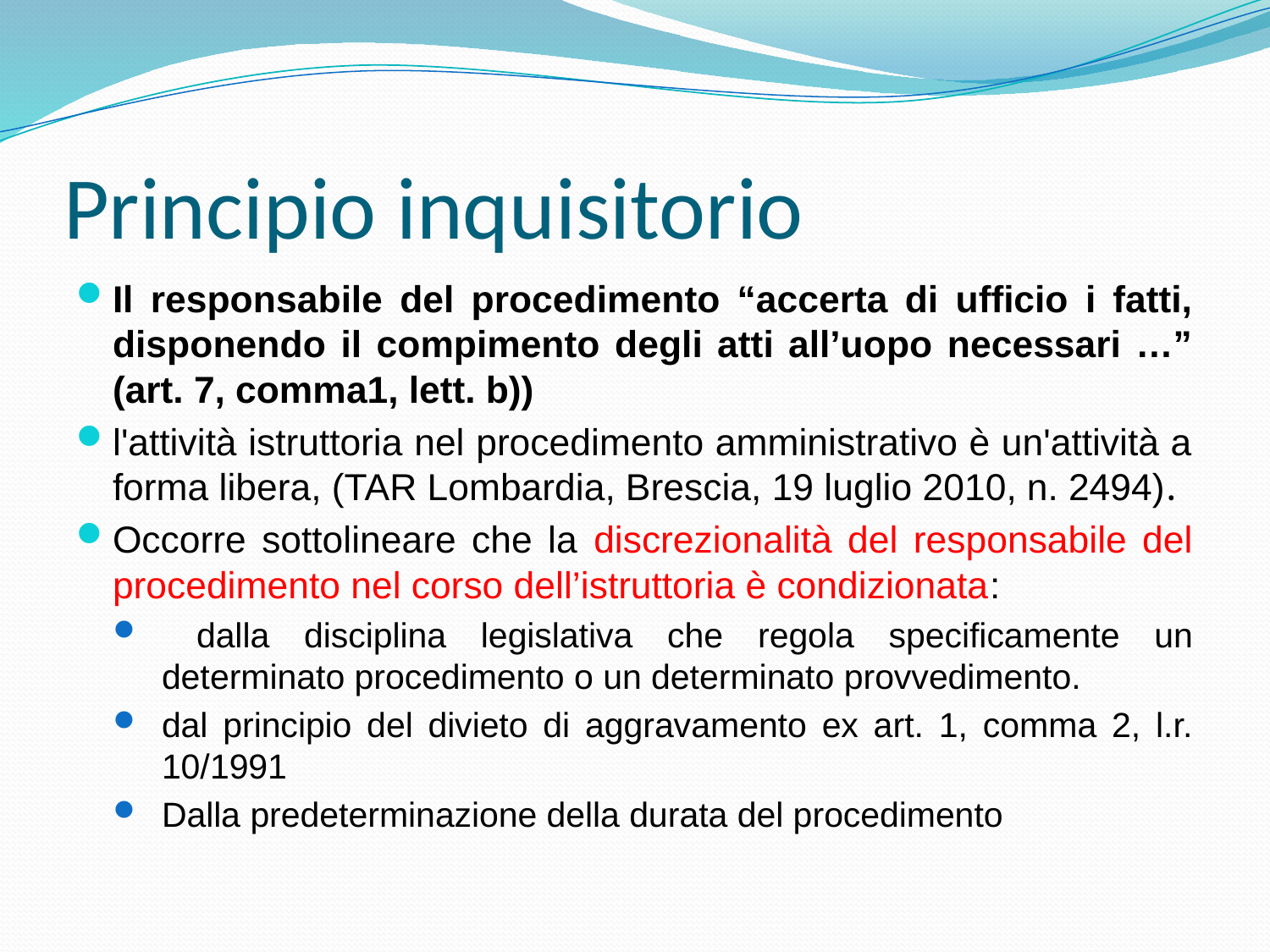

# Principio inquisitorio
Il responsabile del procedimento “accerta di ufficio i fatti, disponendo il compimento degli atti all’uopo necessari …” (art. 7, comma1, lett. b))
l'attività istruttoria nel procedimento amministrativo è un'attività a forma libera, (TAR Lombardia, Brescia, 19 luglio 2010, n. 2494).
Occorre sottolineare che la discrezionalità del responsabile del procedimento nel corso dell’istruttoria è condizionata:
 dalla disciplina legislativa che regola specificamente un determinato procedimento o un determinato provvedimento.
dal principio del divieto di aggravamento ex art. 1, comma 2, l.r. 10/1991
Dalla predeterminazione della durata del procedimento